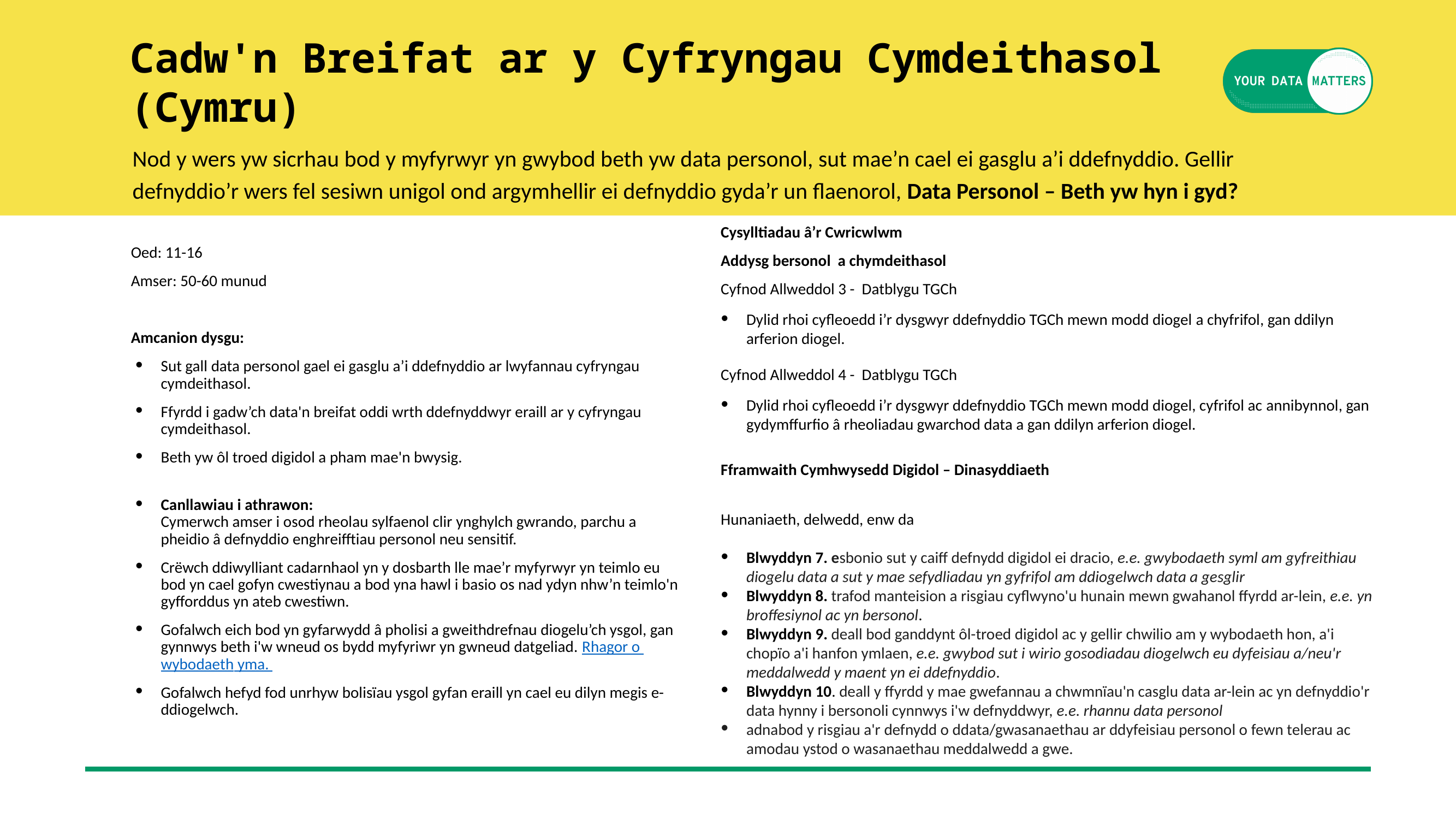

Cadw'n Breifat ar y Cyfryngau Cymdeithasol (Cymru)
Nod y wers yw sicrhau bod y myfyrwyr yn gwybod beth yw data personol, sut mae’n cael ei gasglu a’i ddefnyddio. Gellir defnyddio’r wers fel sesiwn unigol ond argymhellir ei defnyddio gyda’r un flaenorol, Data Personol – Beth yw hyn i gyd?
Cysylltiadau â’r Cwricwlwm
Addysg bersonol  a chymdeithasol
Cyfnod Allweddol 3 -  Datblygu TGCh
Dylid rhoi cyfleoedd i’r dysgwyr ddefnyddio TGCh mewn modd diogel a chyfrifol, gan ddilyn arferion diogel.

Cyfnod Allweddol 4 -  Datblygu TGCh
Dylid rhoi cyfleoedd i’r dysgwyr ddefnyddio TGCh mewn modd diogel, cyfrifol ac annibynnol, gan gydymffurfio â rheoliadau gwarchod data a gan ddilyn arferion diogel.

Fframwaith Cymhwysedd Digidol – Dinasyddiaeth

Hunaniaeth, delwedd, enw da

Blwyddyn 7. esbonio sut y caiff defnydd digidol ei dracio, e.e. gwybodaeth syml am gyfreithiau diogelu data a sut y mae sefydliadau yn gyfrifol am ddiogelwch data a gesglir
Blwyddyn 8. trafod manteision a risgiau cyflwyno'u hunain mewn gwahanol ffyrdd ar-lein, e.e. yn broffesiynol ac yn bersonol.
Blwyddyn 9. deall bod ganddynt ôl-troed digidol ac y gellir chwilio am y wybodaeth hon, a'i chopïo a'i hanfon ymlaen, e.e. gwybod sut i wirio gosodiadau diogelwch eu dyfeisiau a/neu'r meddalwedd y maent yn ei ddefnyddio.
Blwyddyn 10. deall y ffyrdd y mae gwefannau a chwmnïau'n casglu data ar-lein ac yn defnyddio'r data hynny i bersonoli cynnwys i'w defnyddwyr, e.e. rhannu data personol
adnabod y risgiau a'r defnydd o ddata/gwasanaethau ar ddyfeisiau personol o fewn telerau ac amodau ystod o wasanaethau meddalwedd a gwe.
Oed: 11-16
Amser: 50-60 munud

Amcanion dysgu:
Sut gall data personol gael ei gasglu a’i ddefnyddio ar lwyfannau cyfryngau cymdeithasol.
Ffyrdd i gadw’ch data'n breifat oddi wrth ddefnyddwyr eraill ar y cyfryngau cymdeithasol.
Beth yw ôl troed digidol a pham mae'n bwysig.

Canllawiau i athrawon:
Cymerwch amser i osod rheolau sylfaenol clir ynghylch gwrando, parchu a pheidio â defnyddio enghreifftiau personol neu sensitif.
Crëwch ddiwylliant cadarnhaol yn y dosbarth lle mae’r myfyrwyr yn teimlo eu bod yn cael gofyn cwestiynau a bod yna hawl i basio os nad ydyn nhw’n teimlo'n gyfforddus yn ateb cwestiwn.
Gofalwch eich bod yn gyfarwydd â pholisi a gweithdrefnau diogelu’ch ysgol, gan gynnwys beth i'w wneud os bydd myfyriwr yn gwneud datgeliad. Rhagor o wybodaeth yma.
Gofalwch hefyd fod unrhyw bolisïau ysgol gyfan eraill yn cael eu dilyn megis e-ddiogelwch.